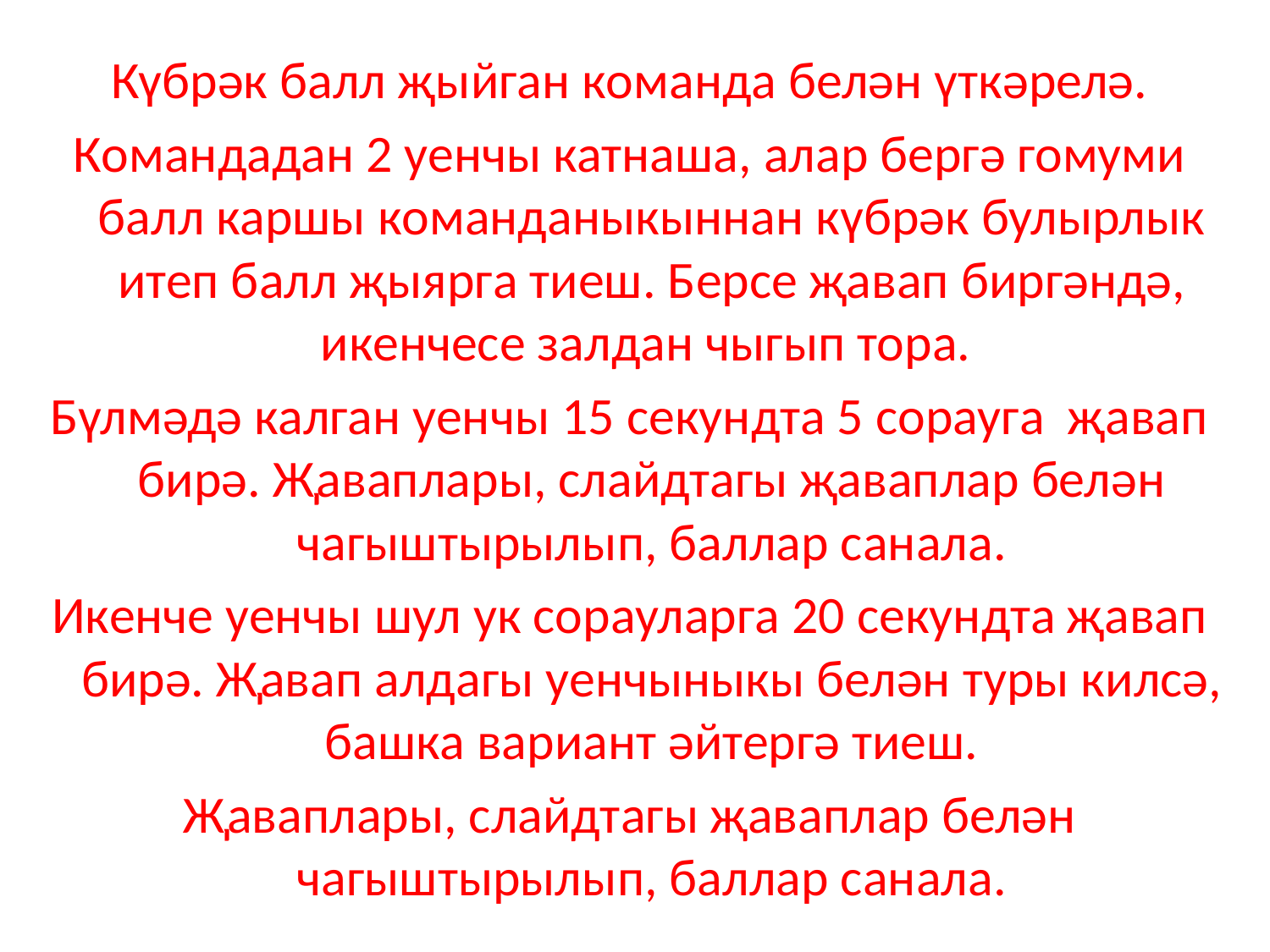

Күбрәк балл җыйган команда белән үткәрелә.
Командадан 2 уенчы катнаша, алар бергә гомуми балл каршы команданыкыннан күбрәк булырлык итеп балл җыярга тиеш. Берсе җавап биргәндә, икенчесе залдан чыгып тора.
Бүлмәдә калган уенчы 15 секундта 5 сорауга  җавап бирә. Җаваплары, слайдтагы җаваплар белән чагыштырылып, баллар санала.
Икенче уенчы шул ук сорауларга 20 секундта җавап бирә. Җавап алдагы уенчыныкы белән туры килсә, башка вариант әйтергә тиеш.
Җаваплары, слайдтагы җаваплар белән чагыштырылып, баллар санала.